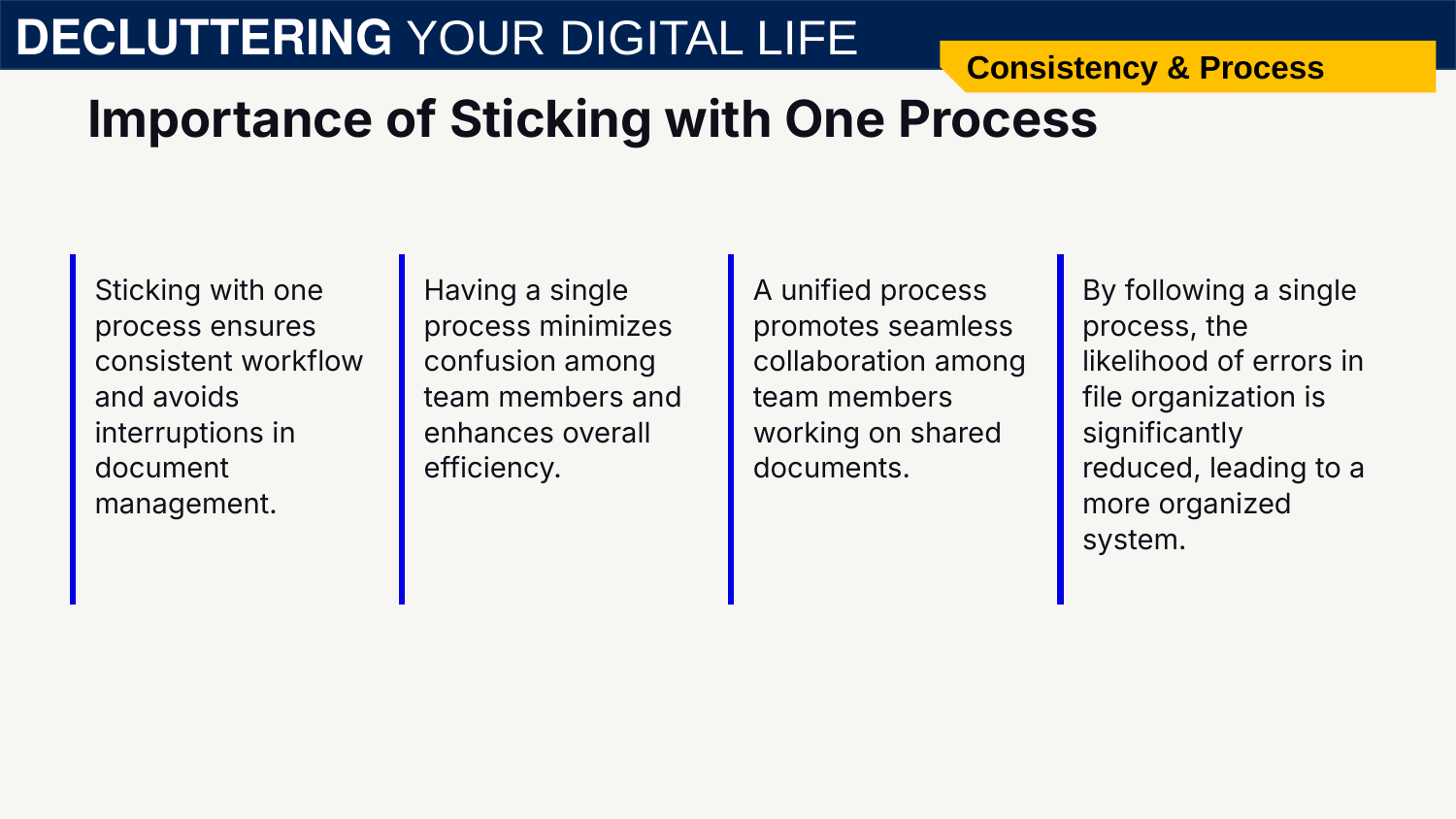

DECLUTTERING YOUR DIGITAL LIFE
Consistency & Process

# Importance of Sticking with One Process
Sticking with one process ensures consistent workflow and avoids interruptions in document management.
Having a single process minimizes confusion among team members and enhances overall efficiency.
A unified process promotes seamless collaboration among team members working on shared documents.
By following a single process, the likelihood of errors in file organization is significantly reduced, leading to a more organized system.